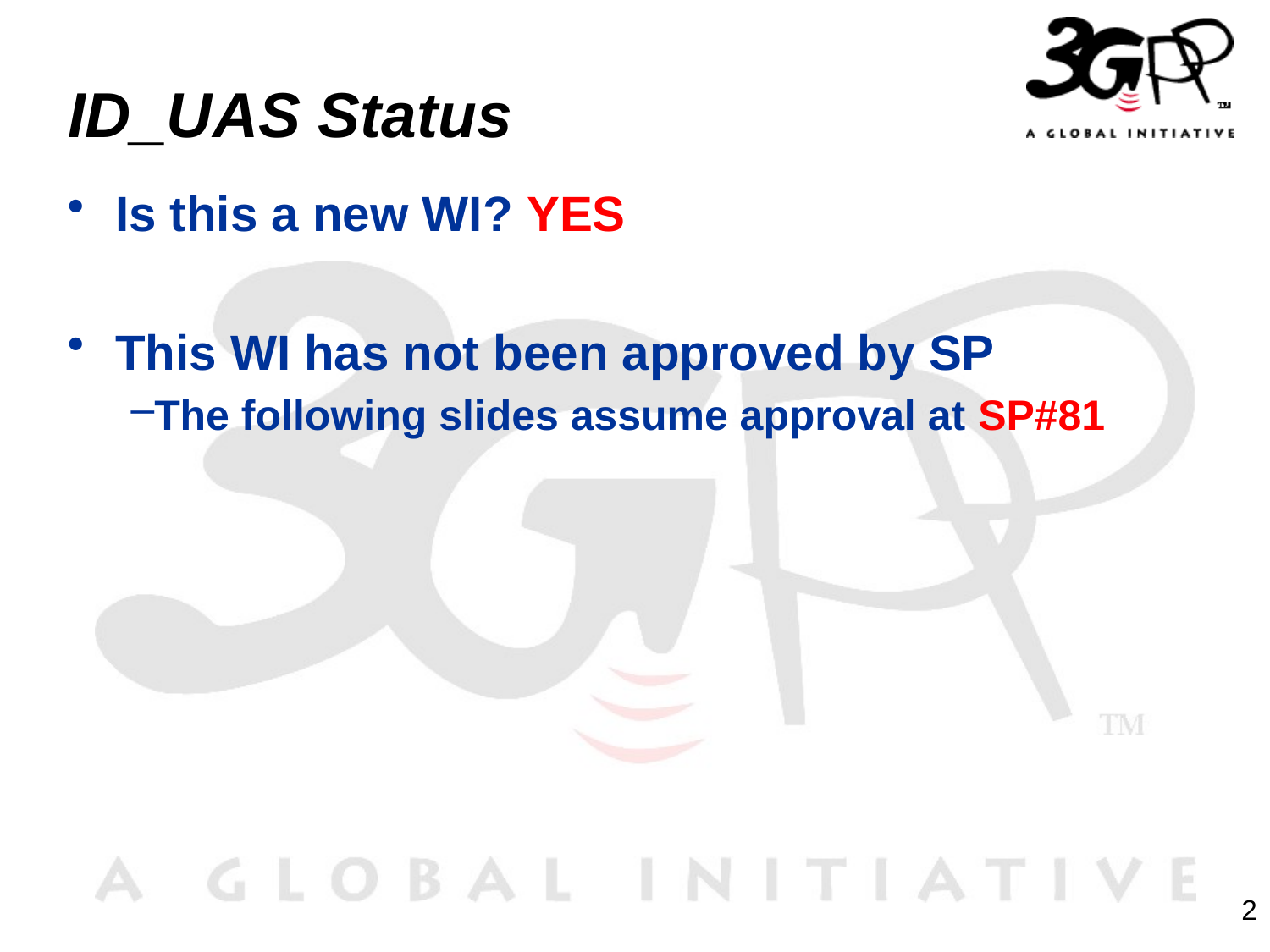

# ID_UAS Status
Is this a new WI? YES

This WI has not been approved by SP
The following slides assume approval at SP#81
2